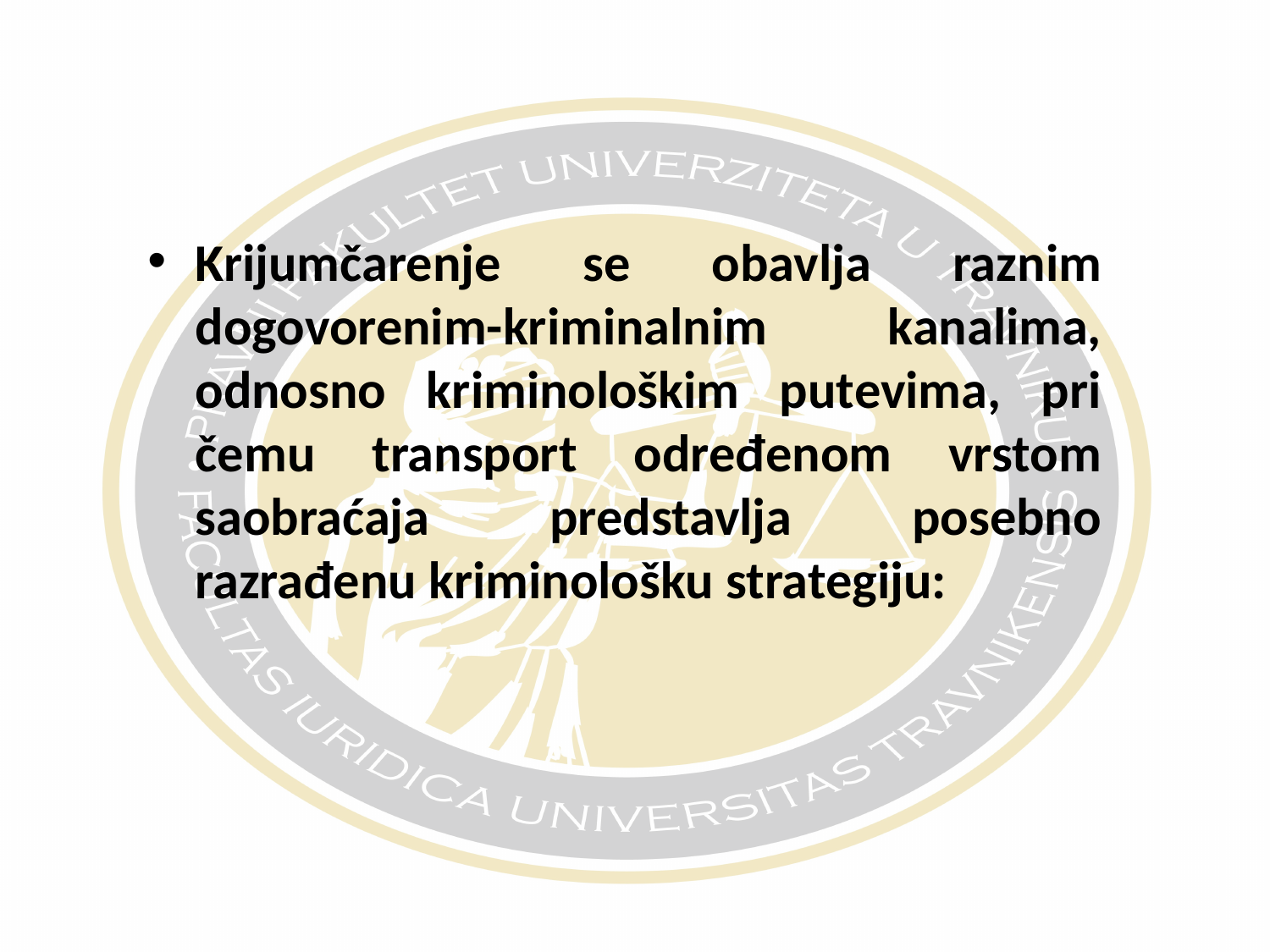

#
Krijumčarenje se obavlja raznim dogovorenim-kriminalnim kanalima, odnosno kriminološkim putevima, pri čemu transport određenom vrstom saobraćaja predstavlja posebno razrađenu kriminološku strategiju: